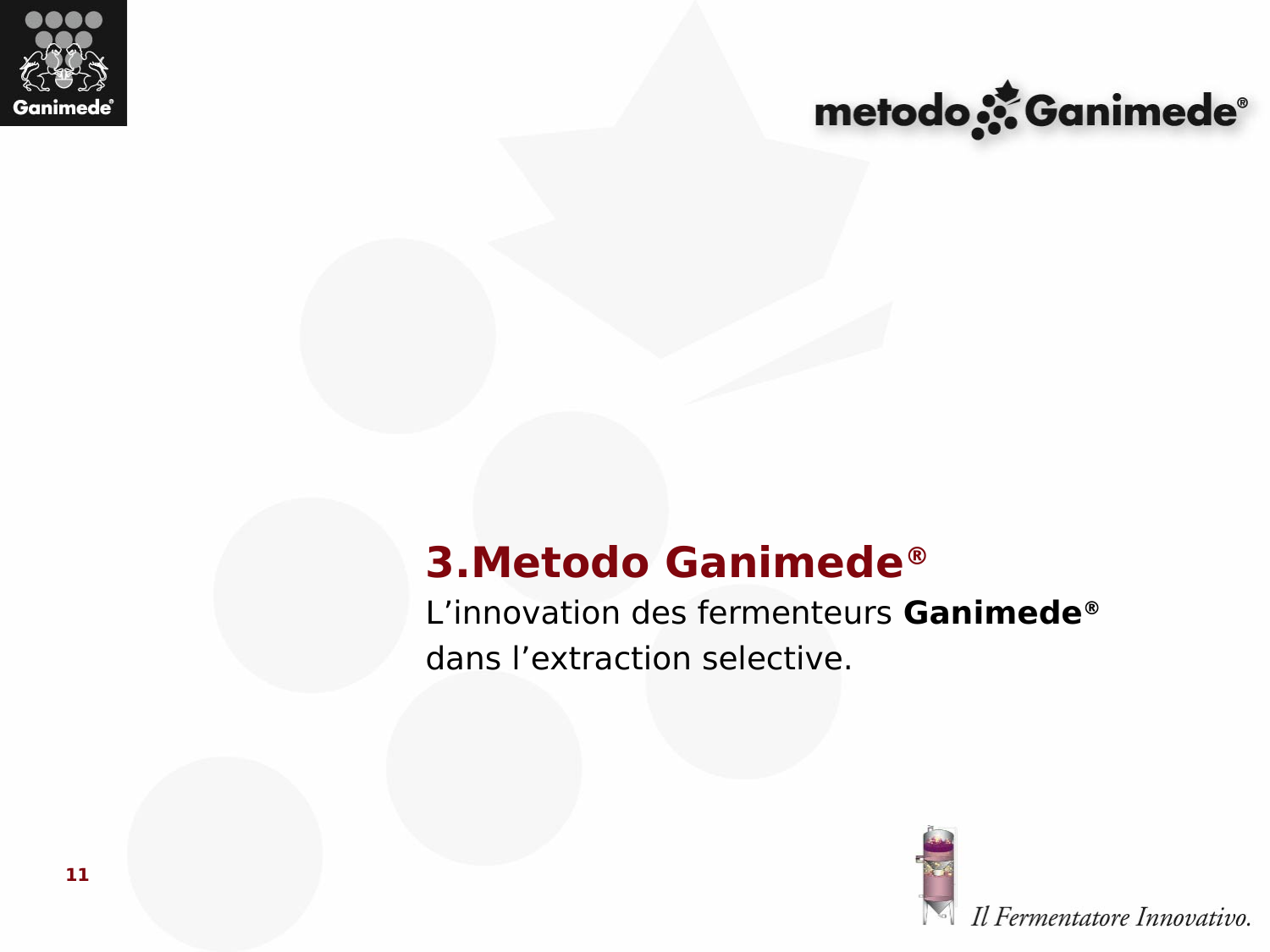

# 3.Metodo Ganimede® L’innovation des fermenteurs Ganimede® dans l’extraction selective.
11